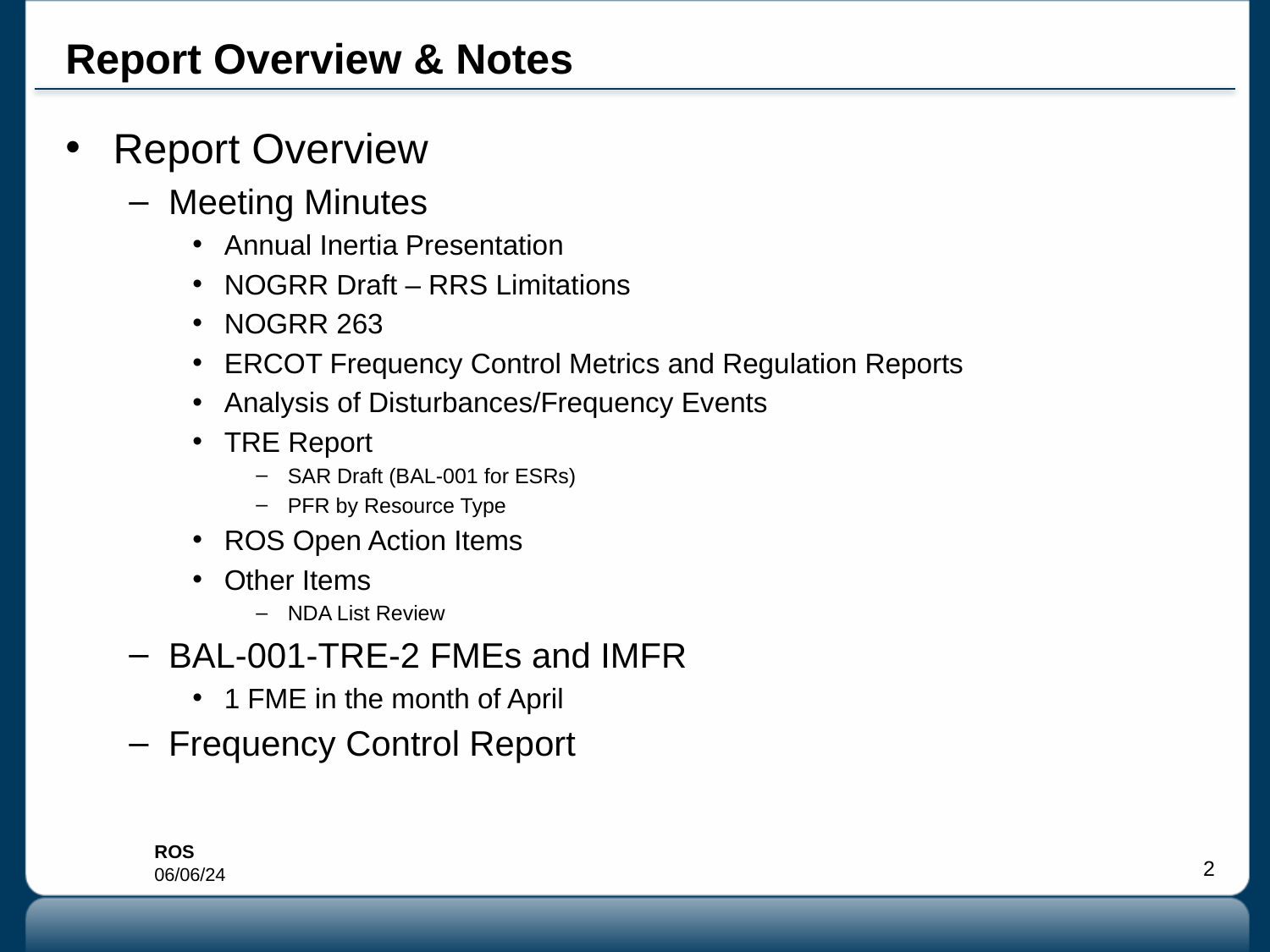

# Report Overview & Notes
Report Overview
Meeting Minutes
Annual Inertia Presentation
NOGRR Draft – RRS Limitations
NOGRR 263
ERCOT Frequency Control Metrics and Regulation Reports
Analysis of Disturbances/Frequency Events
TRE Report
SAR Draft (BAL-001 for ESRs)
PFR by Resource Type
ROS Open Action Items
Other Items
NDA List Review
BAL-001-TRE-2 FMEs and IMFR
1 FME in the month of April
Frequency Control Report